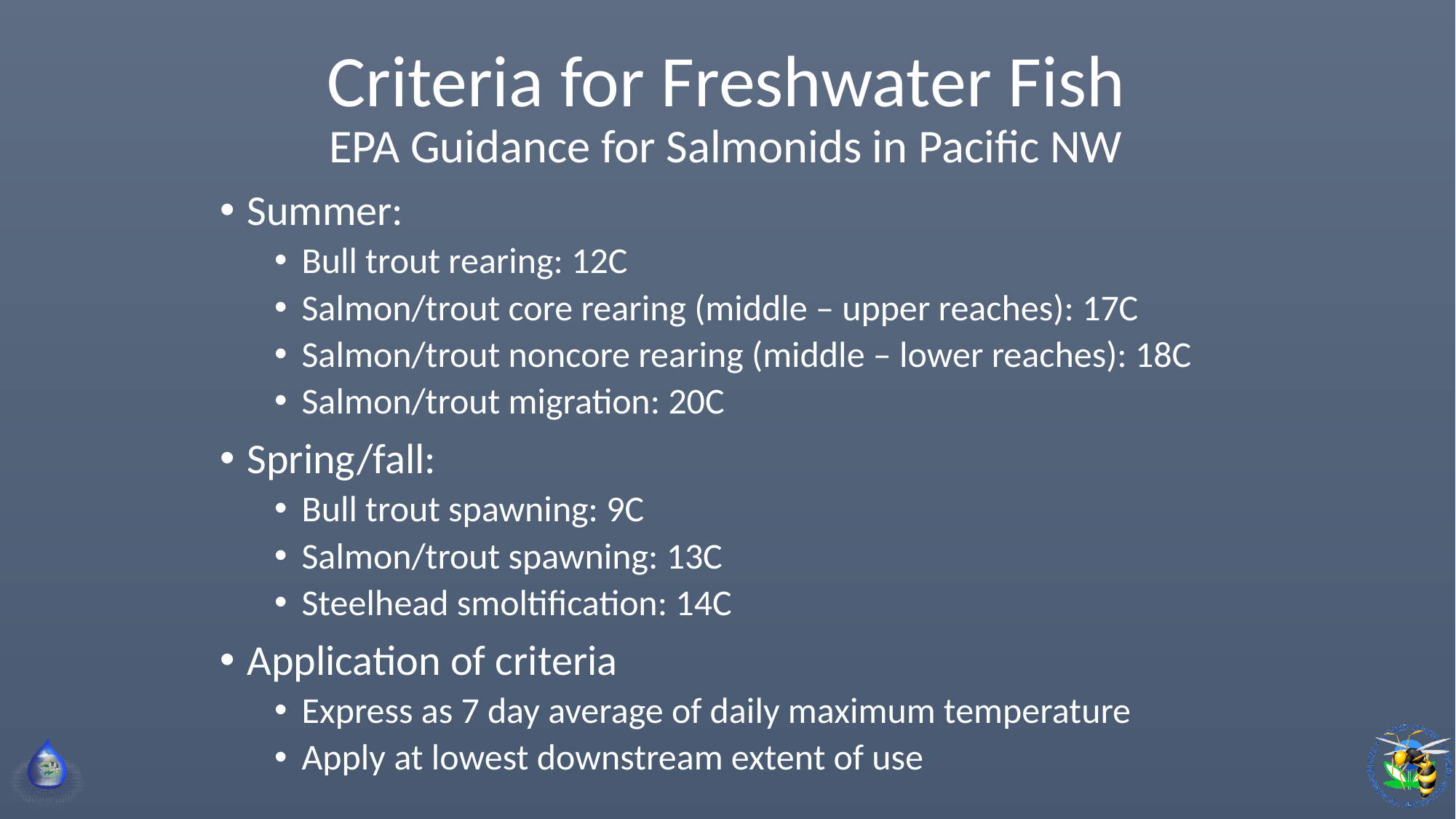

# Criteria for Freshwater Fish EPA Guidance for Salmonids in Pacific NW
Summer:
Bull trout rearing: 12C
Salmon/trout core rearing (middle – upper reaches): 17C
Salmon/trout noncore rearing (middle – lower reaches): 18C
Salmon/trout migration: 20C
Spring/fall:
Bull trout spawning: 9C
Salmon/trout spawning: 13C
Steelhead smoltification: 14C
Application of criteria
Express as 7 day average of daily maximum temperature
Apply at lowest downstream extent of use